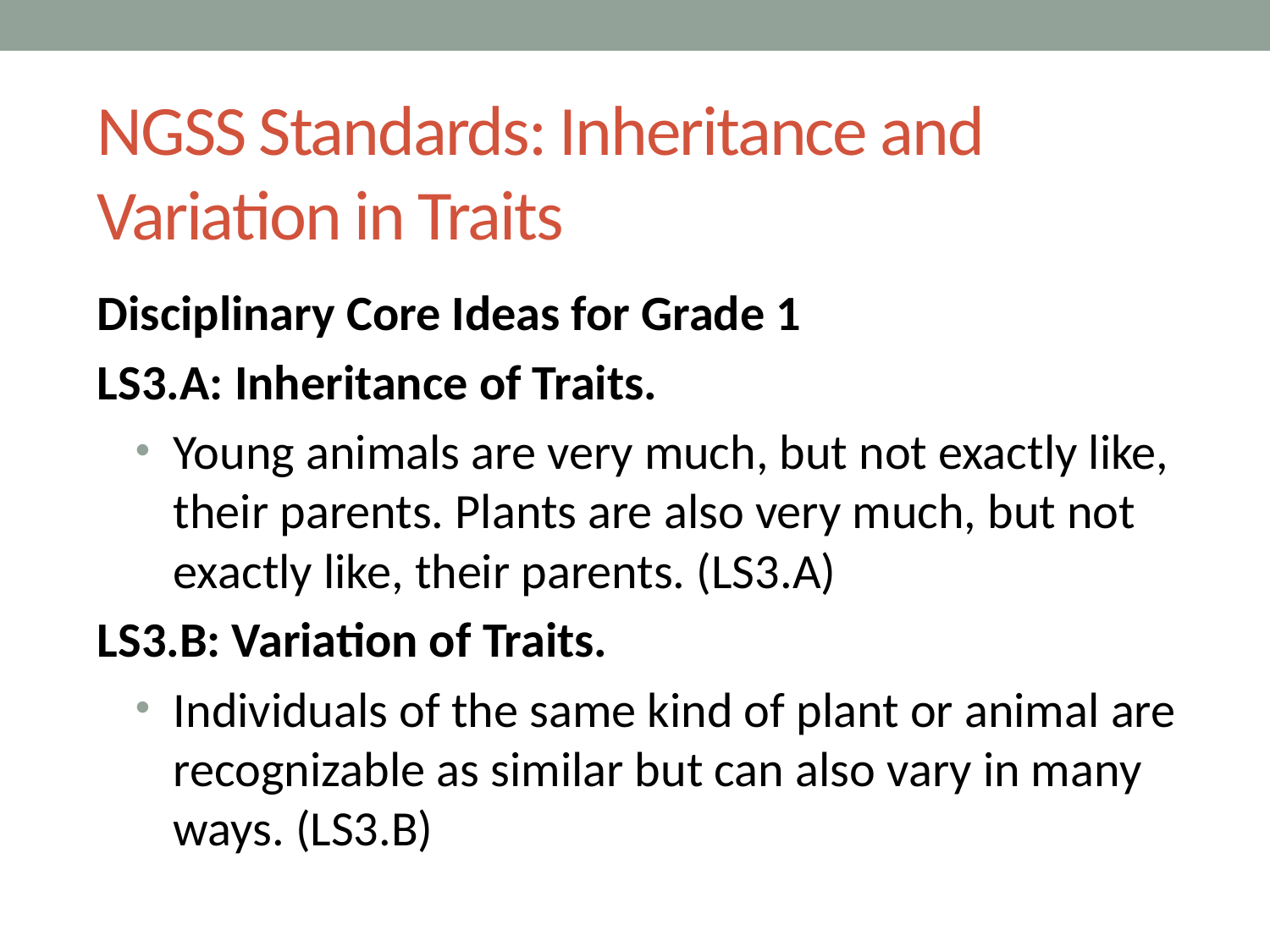

# NGSS Standards: Inheritance and Variation in Traits
Disciplinary Core Ideas for Grade 1
LS3.A: Inheritance of Traits.
Young animals are very much, but not exactly like, their parents. Plants are also very much, but not exactly like, their parents. (LS3.A)
LS3.B: Variation of Traits.
Individuals of the same kind of plant or animal are recognizable as similar but can also vary in many ways. (LS3.B)